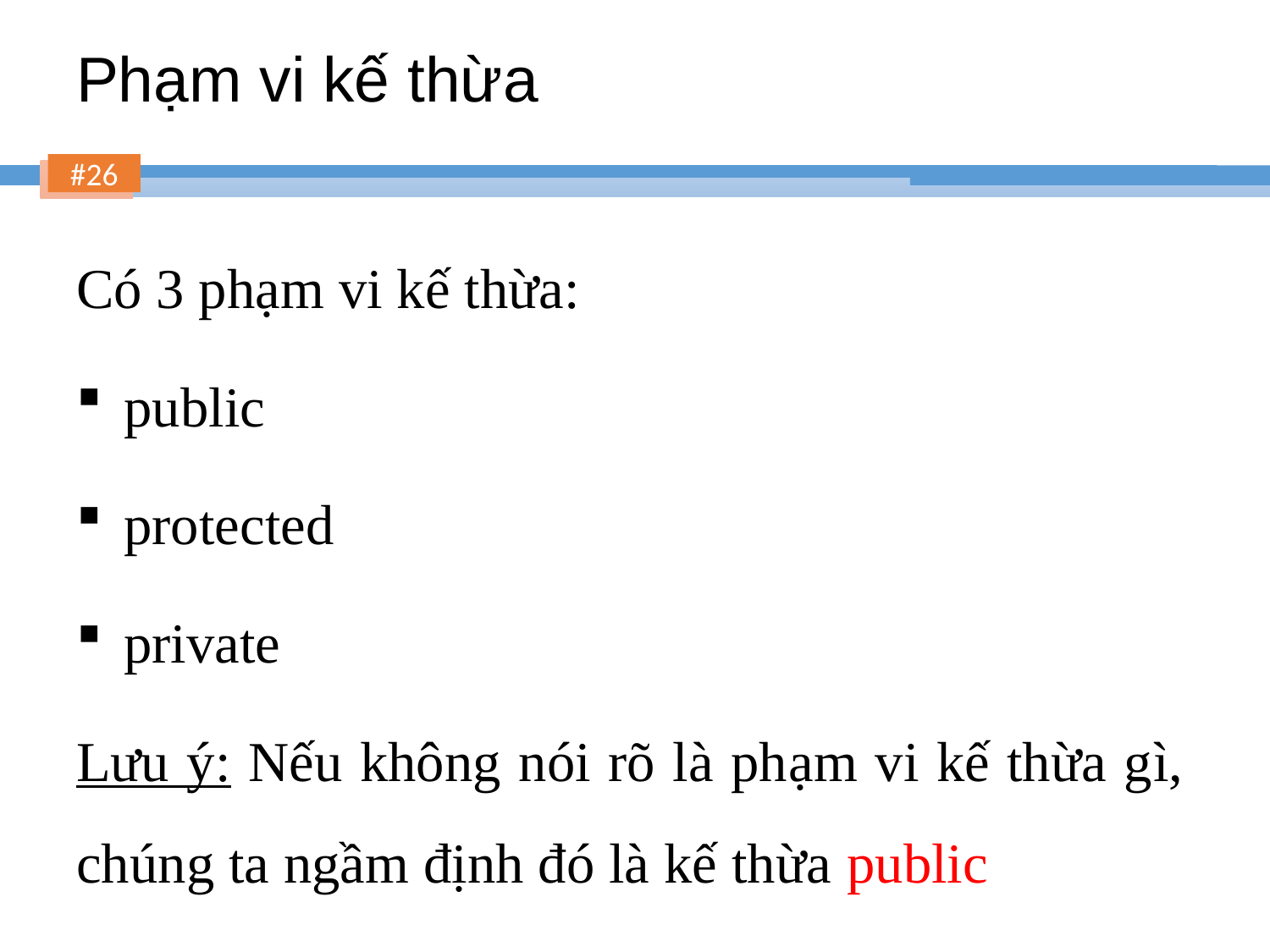

# Phạm vi kế thừa
Có 3 phạm vi kế thừa:
public
protected
private
Lưu ý: Nếu không nói rõ là phạm vi kế thừa gì, chúng ta ngầm định đó là kế thừa public

26